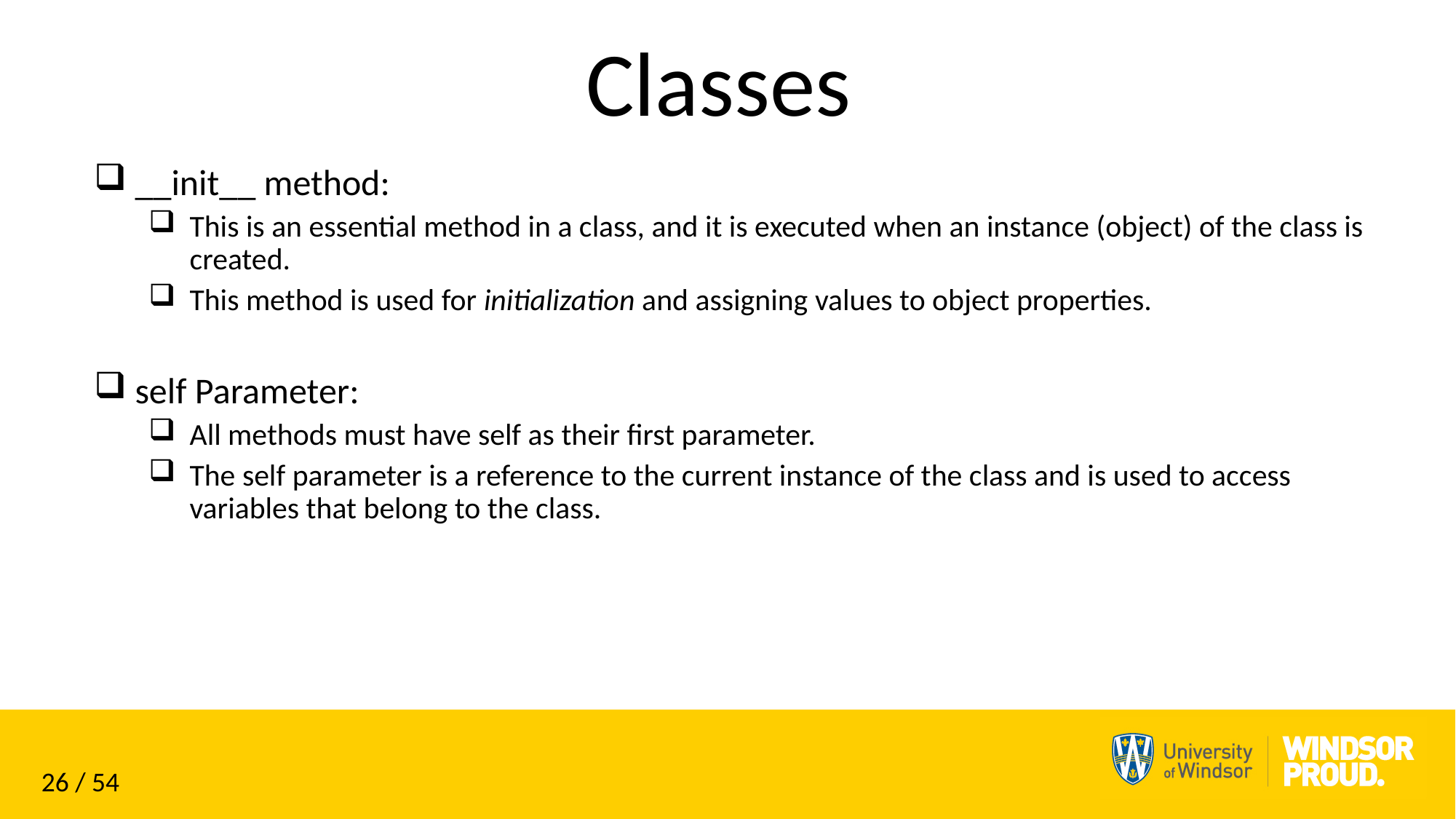

# Classes
__init__ method:
This is an essential method in a class, and it is executed when an instance (object) of the class is created.
This method is used for initialization and assigning values to object properties.

self Parameter:
All methods must have self as their first parameter.
The self parameter is a reference to the current instance of the class and is used to access variables that belong to the class.
26